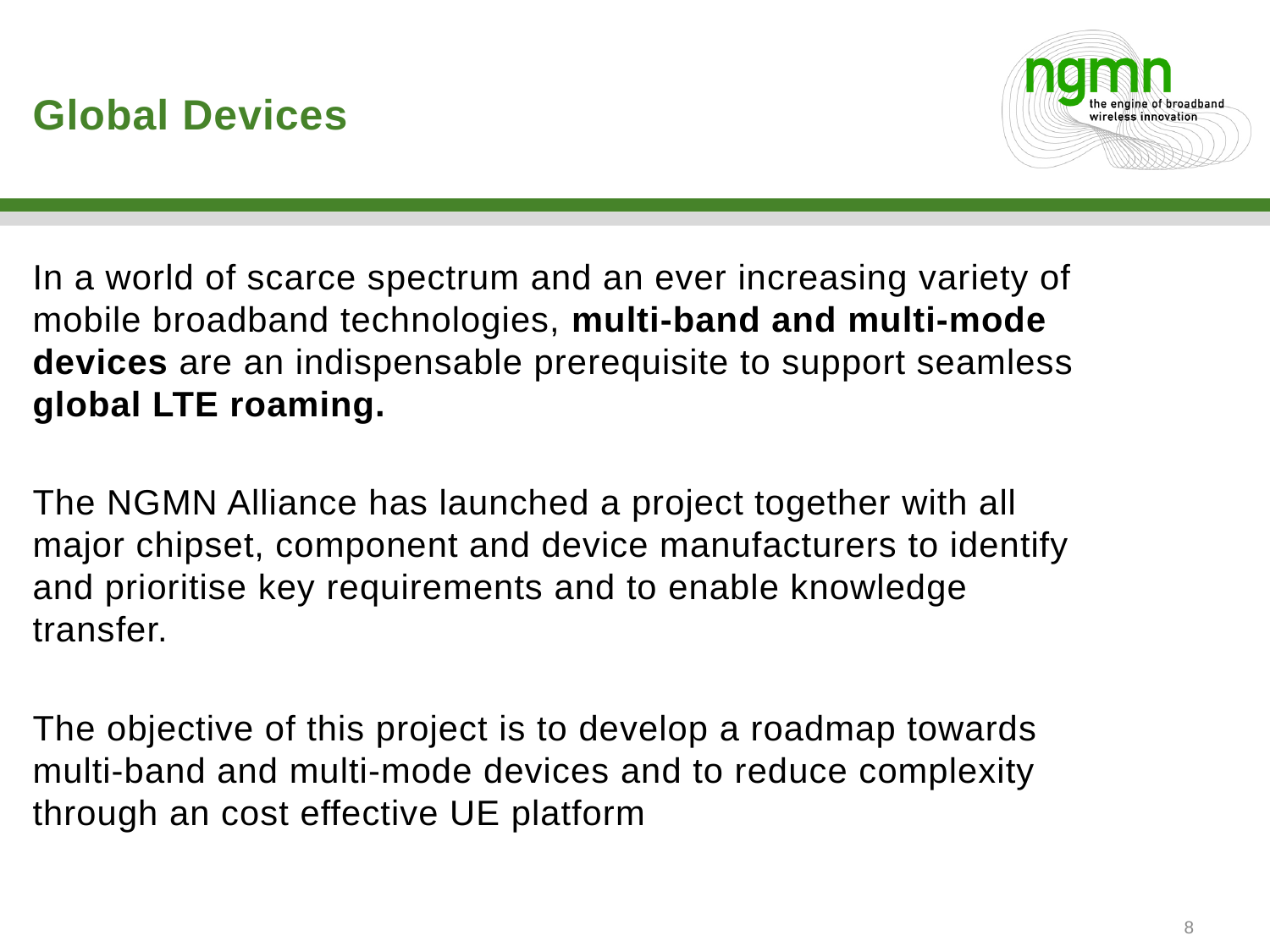

# Global Devices
In a world of scarce spectrum and an ever increasing variety of mobile broadband technologies, multi-band and multi-mode devices are an indispensable prerequisite to support seamless global LTE roaming.

The NGMN Alliance has launched a project together with all major chipset, component and device manufacturers to identify and prioritise key requirements and to enable knowledge transfer.

The objective of this project is to develop a roadmap towards multi-band and multi-mode devices and to reduce complexity through an cost effective UE platform

8